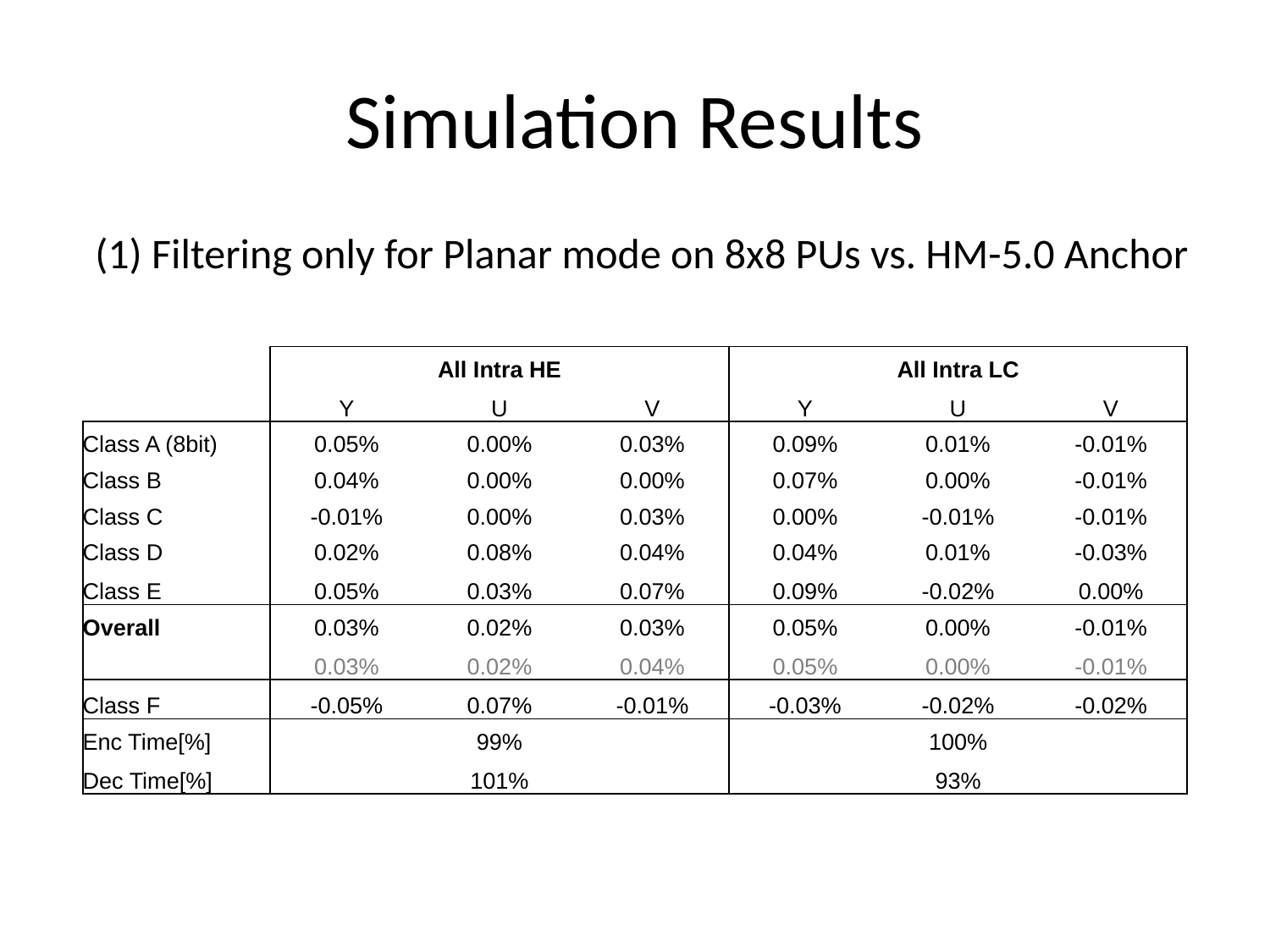

# Simulation Results
(1) Filtering only for Planar mode on 8x8 PUs vs. HM-5.0 Anchor
|  | All Intra HE |  |  | All Intra LC |  |  |
| --- | --- | --- | --- | --- | --- | --- |
|  | Y | U | V | Y | U | V |
| Class A (8bit) | 0.05% | 0.00% | 0.03% | 0.09% | 0.01% | -0.01% |
| Class B | 0.04% | 0.00% | 0.00% | 0.07% | 0.00% | -0.01% |
| Class C | -0.01% | 0.00% | 0.03% | 0.00% | -0.01% | -0.01% |
| Class D | 0.02% | 0.08% | 0.04% | 0.04% | 0.01% | -0.03% |
| Class E | 0.05% | 0.03% | 0.07% | 0.09% | -0.02% | 0.00% |
| Overall | 0.03% | 0.02% | 0.03% | 0.05% | 0.00% | -0.01% |
|  | 0.03% | 0.02% | 0.04% | 0.05% | 0.00% | -0.01% |
| Class F | -0.05% | 0.07% | -0.01% | -0.03% | -0.02% | -0.02% |
| Enc Time[%] | 99% |  |  | 100% |  |  |
| Dec Time[%] | 101% |  |  | 93% |  |  |